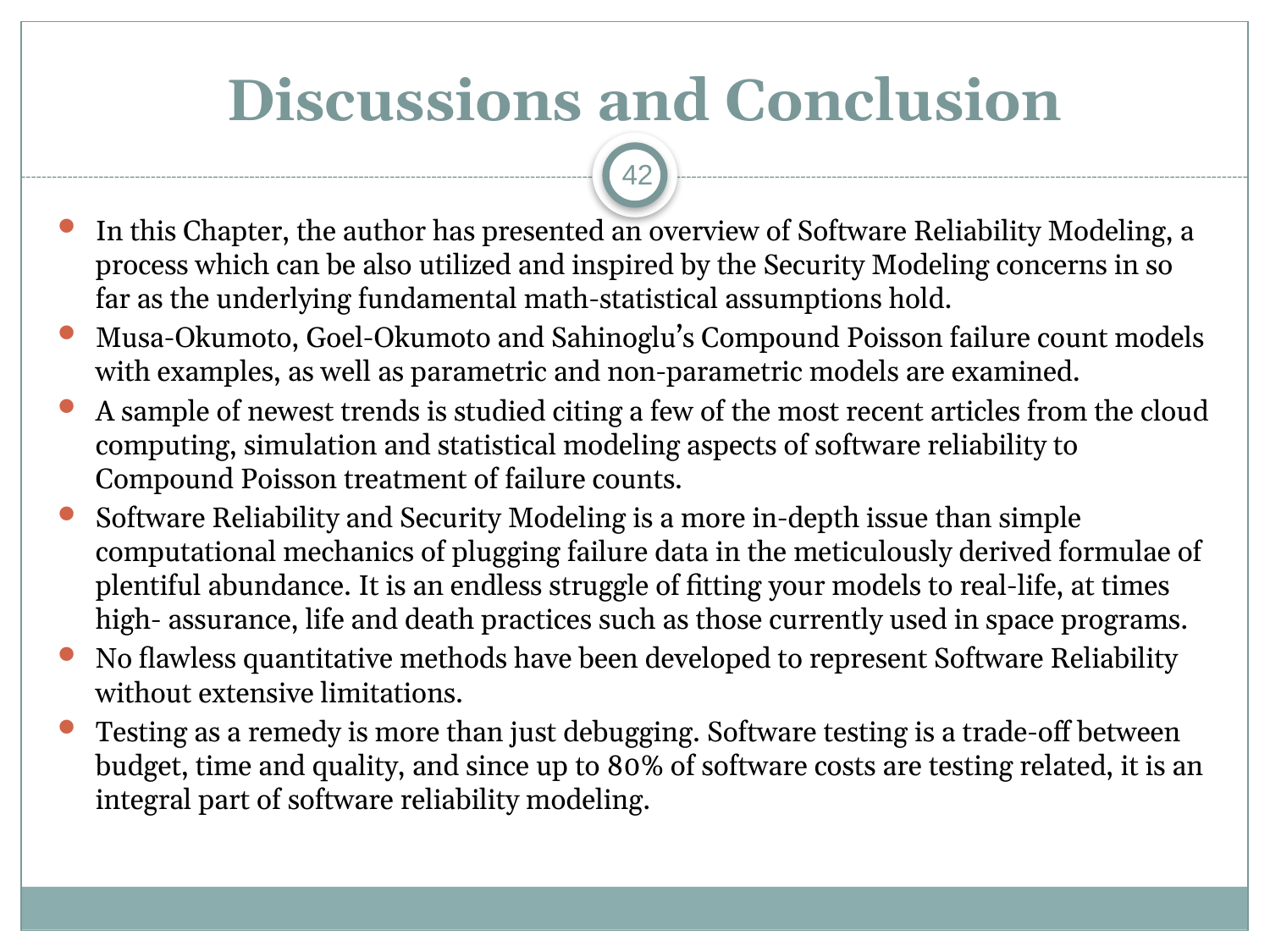

Discussions and Conclusion
42
In this Chapter, the author has presented an overview of Software Reliability Modeling, a process which can be also utilized and inspired by the Security Modeling concerns in so far as the underlying fundamental math-statistical assumptions hold.
Musa-Okumoto, Goel-Okumoto and Sahinoglu’s Compound Poisson failure count models with examples, as well as parametric and non-parametric models are examined.
A sample of newest trends is studied citing a few of the most recent articles from the cloud computing, simulation and statistical modeling aspects of software reliability to Compound Poisson treatment of failure counts.
Software Reliability and Security Modeling is a more in-depth issue than simple computational mechanics of plugging failure data in the meticulously derived formulae of plentiful abundance. It is an endless struggle of fitting your models to real-life, at times high- assurance, life and death practices such as those currently used in space programs.
No flawless quantitative methods have been developed to represent Software Reliability without extensive limitations.
Testing as a remedy is more than just debugging. Software testing is a trade-off between budget, time and quality, and since up to 80% of software costs are testing related, it is an integral part of software reliability modeling.